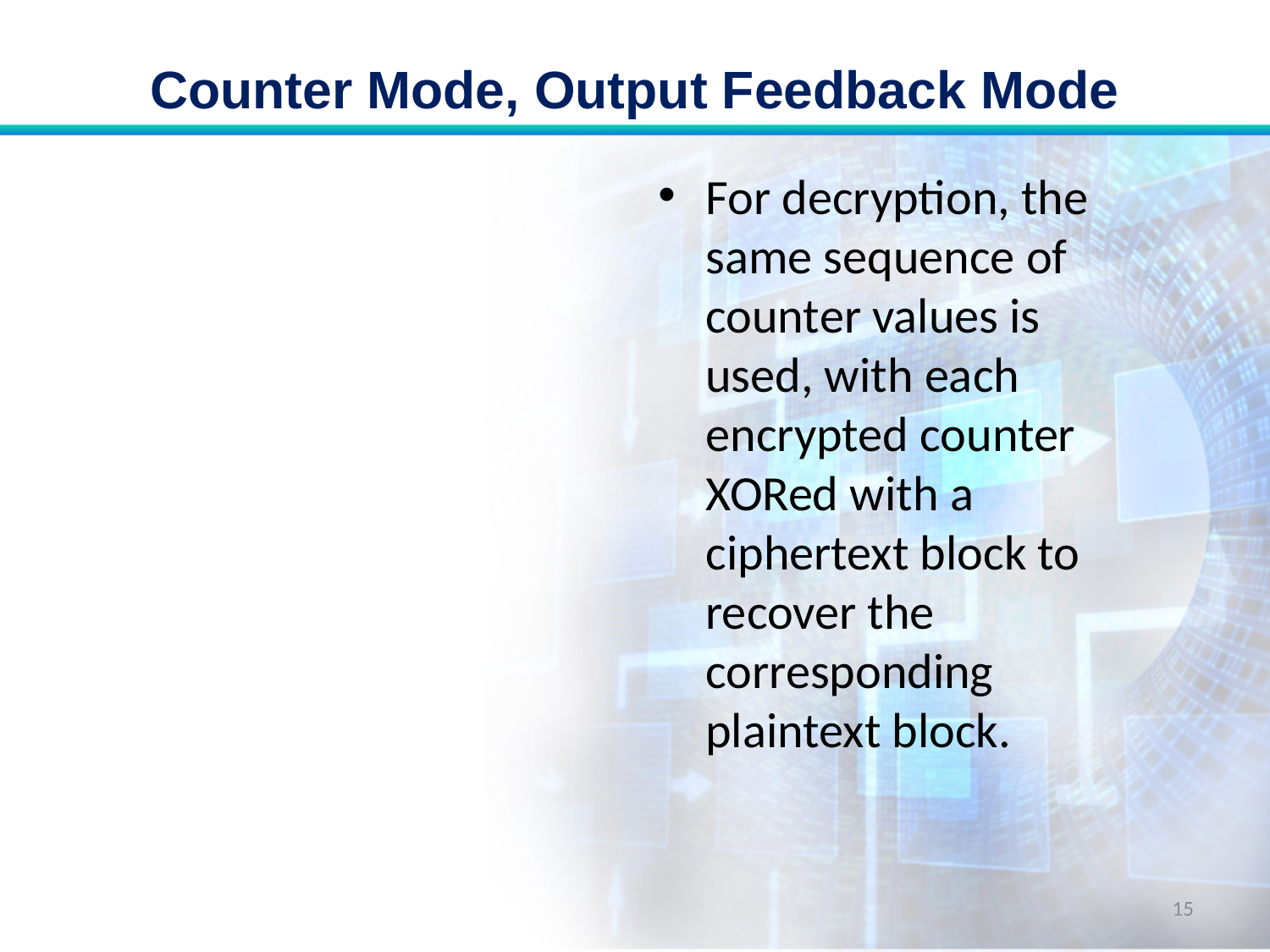

# Counter Mode, Output Feedback Mode
For decryption, the same sequence of counter values is used, with each encrypted counter XORed with a ciphertext block to recover the corresponding plaintext block.
15